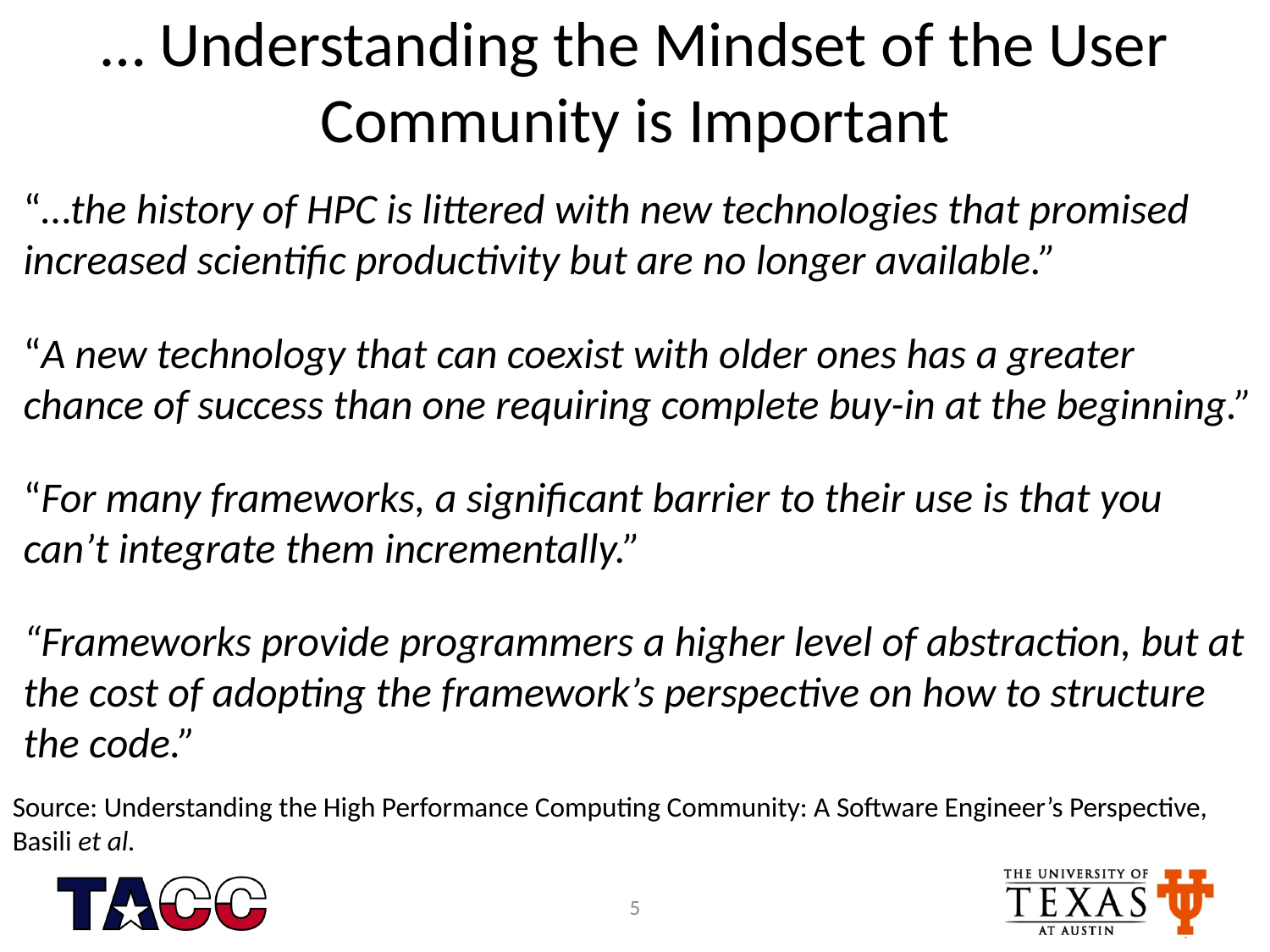

# … Understanding the Mindset of the User Community is Important
“…the history of HPC is littered with new technologies that promised increased scientific productivity but are no longer available.”
“A new technology that can coexist with older ones has a greater chance of success than one requiring complete buy-in at the beginning.”
“For many frameworks, a significant barrier to their use is that you can’t integrate them incrementally.”
“Frameworks provide programmers a higher level of abstraction, but at the cost of adopting the framework’s perspective on how to structure the code.”

Source: Understanding the High Performance Computing Community: A Software Engineer’s Perspective, Basili et al.
5